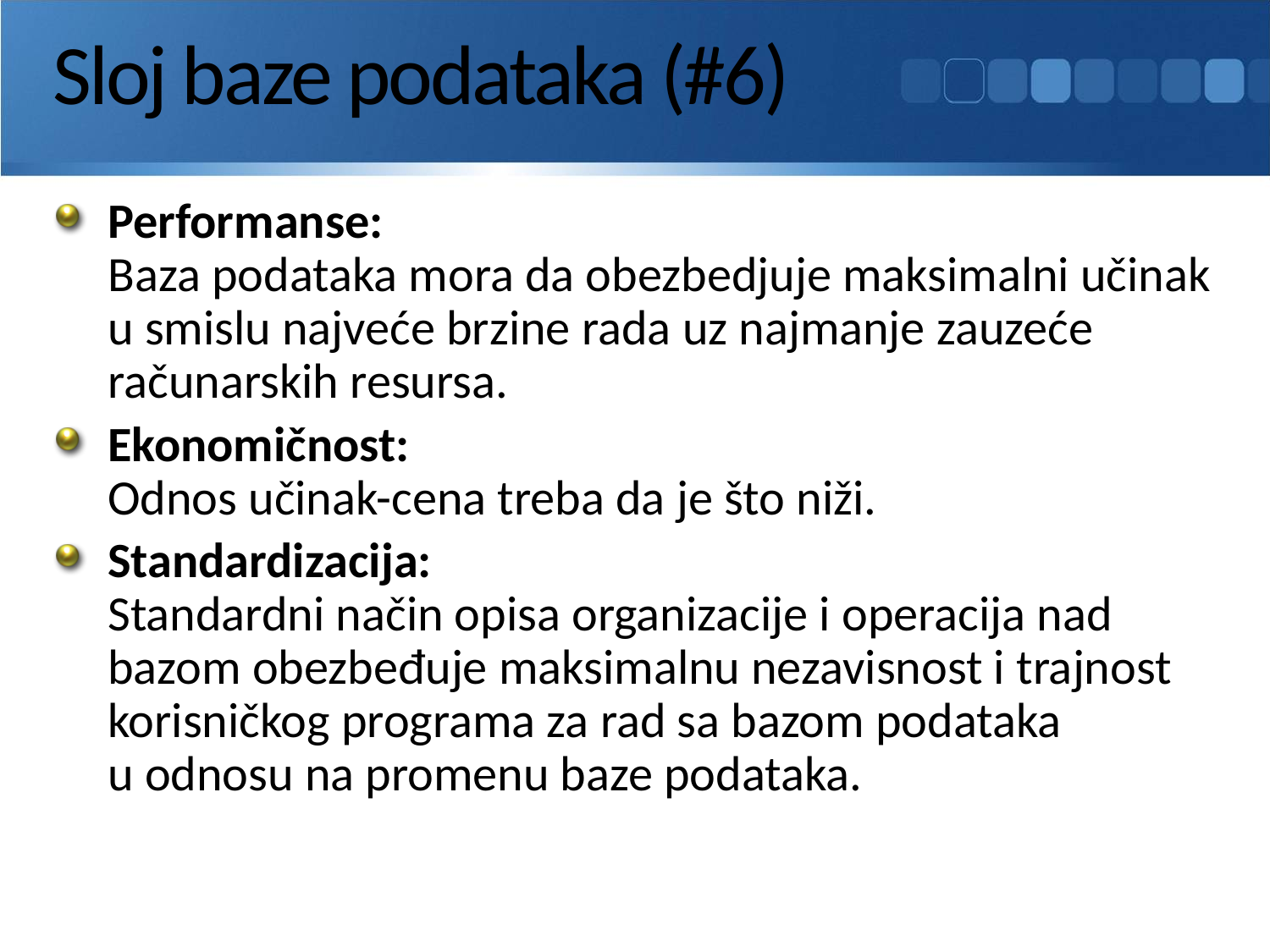

# Sloj baze podataka (#6)
Performanse:
Baza podataka mora da obezbedjuje maksimalni učinak u smislu najveće brzine rada uz najmanje zauzeće računarskih resursa.
Ekonomičnost:
Odnos učinak-cena treba da je što niži.
Standardizacija:
Standardni način opisa organizacije i operacija nad bazom obezbeđuje maksimalnu nezavisnost i trajnost korisničkog programa za rad sa bazom podataka
u odnosu na promenu baze podataka.